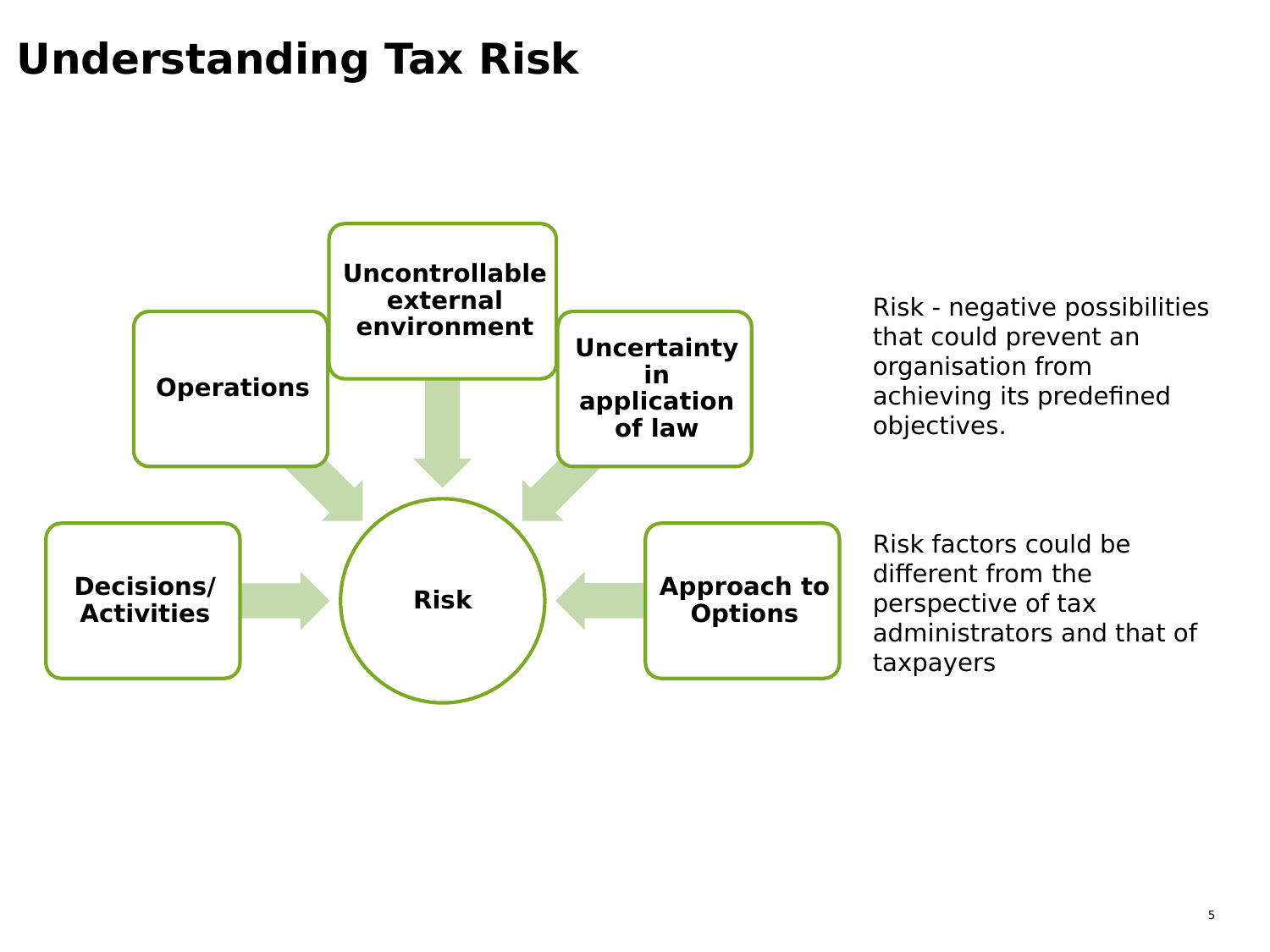

# Understanding Tax Risk
Risk
Decisions/ Activities
Operations
Uncontrollable external environment
Uncertainty in application of law
Approach to Options
Risk - negative possibilities that could prevent an organisation from achieving its predefined objectives.

Risk factors could be different from the perspective of tax administrators and that of taxpayers